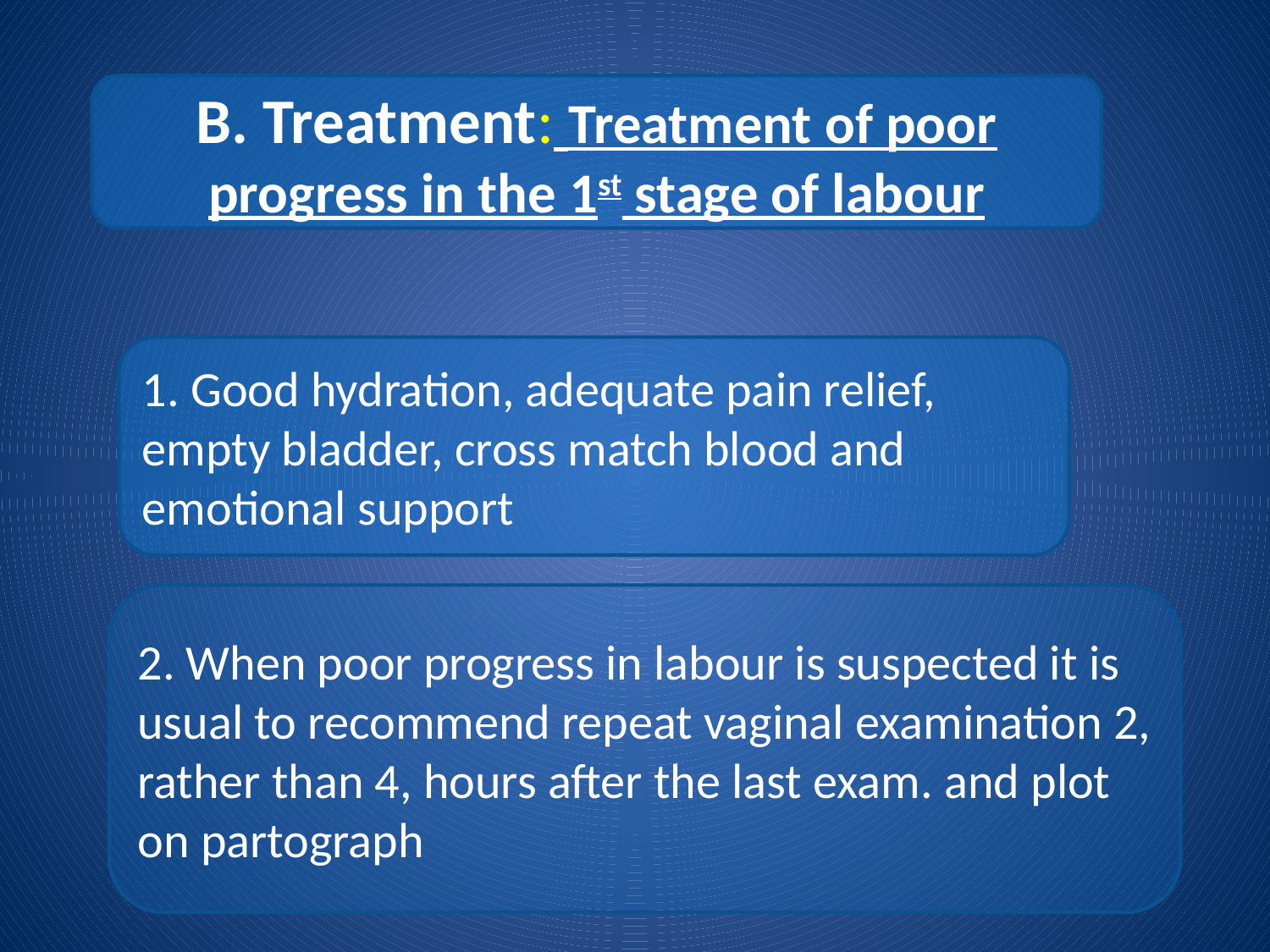

B. Treatment: Treatment of poor progress in the 1st stage of labour
1. Good hydration, adequate pain relief, empty bladder, cross match blood and emotional support
2. When poor progress in labour is suspected it is usual to recommend repeat vaginal examination 2, rather than 4, hours after the last exam. and plot on partograph